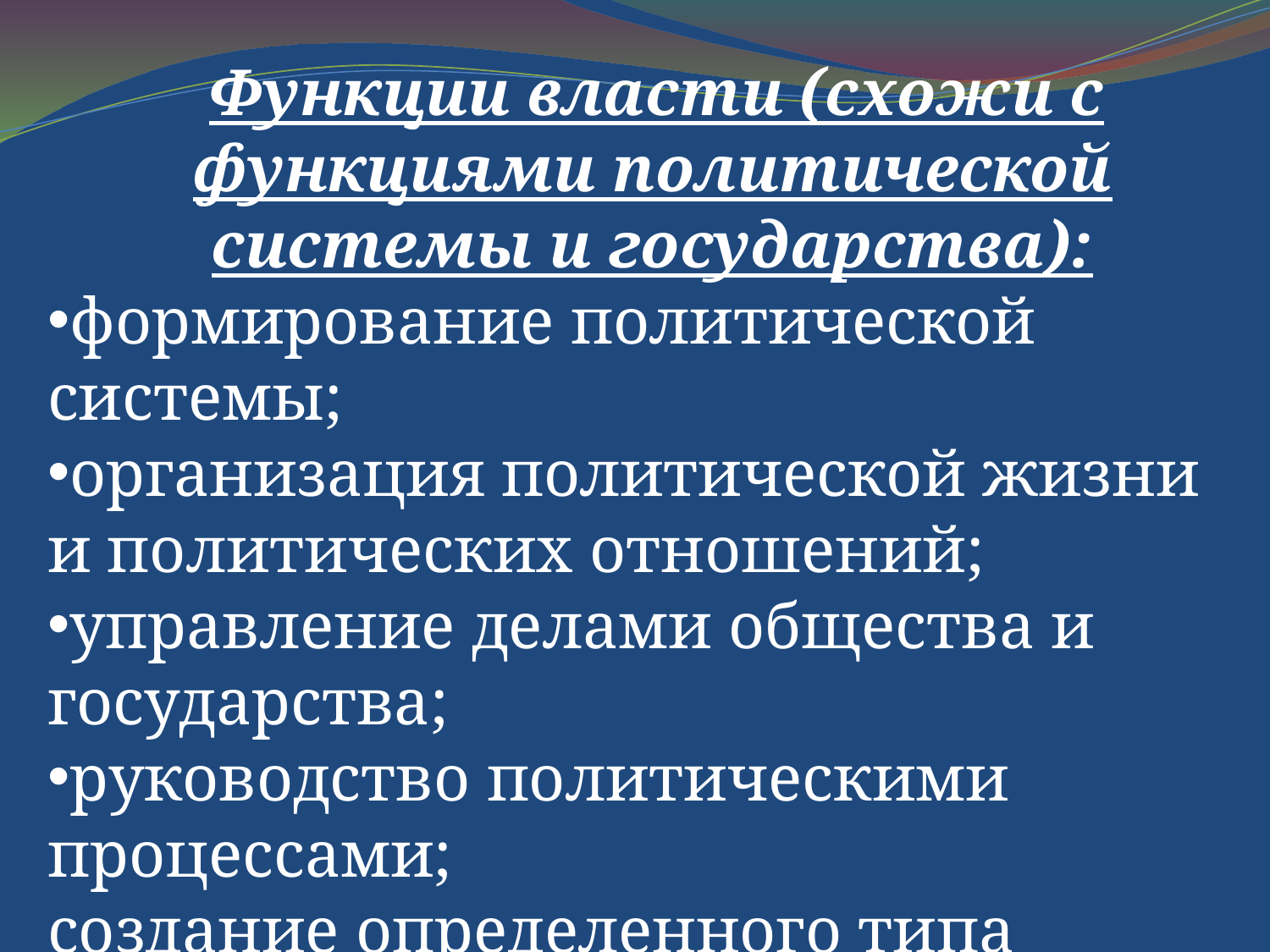

Функции власти (схожи с функциями политической системы и государства):
формирование политической системы;
организация политической жизни и политических отношений;
управление делами общества и государства;
руководство политическими процессами;
создание определенного типа правления.